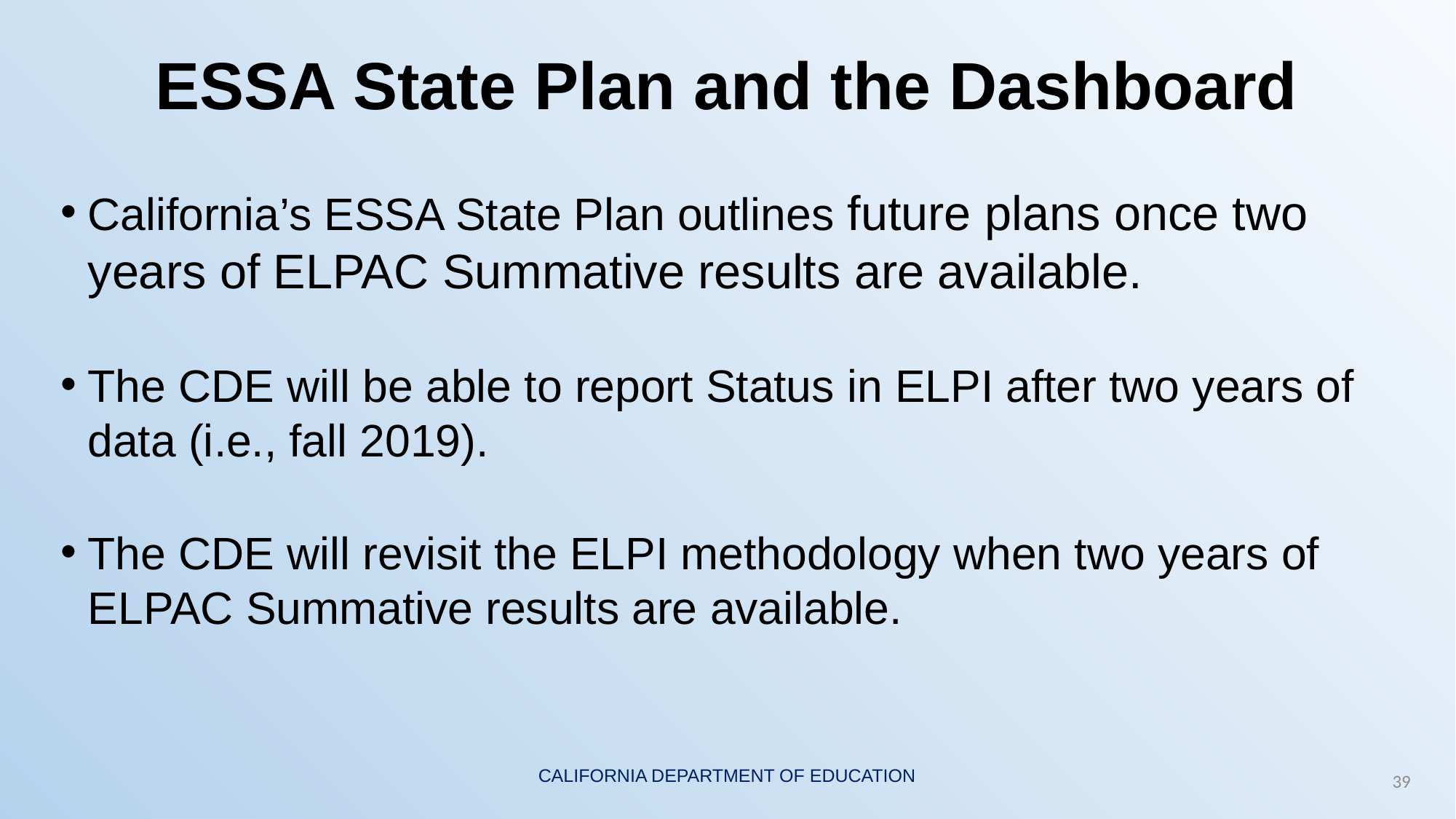

# ESSA State Plan and the Dashboard
California’s ESSA State Plan outlines future plans once two years of ELPAC Summative results are available.

The CDE will be able to report Status in ELPI after two years of data (i.e., fall 2019).

The CDE will revisit the ELPI methodology when two years of ELPAC Summative results are available.
39